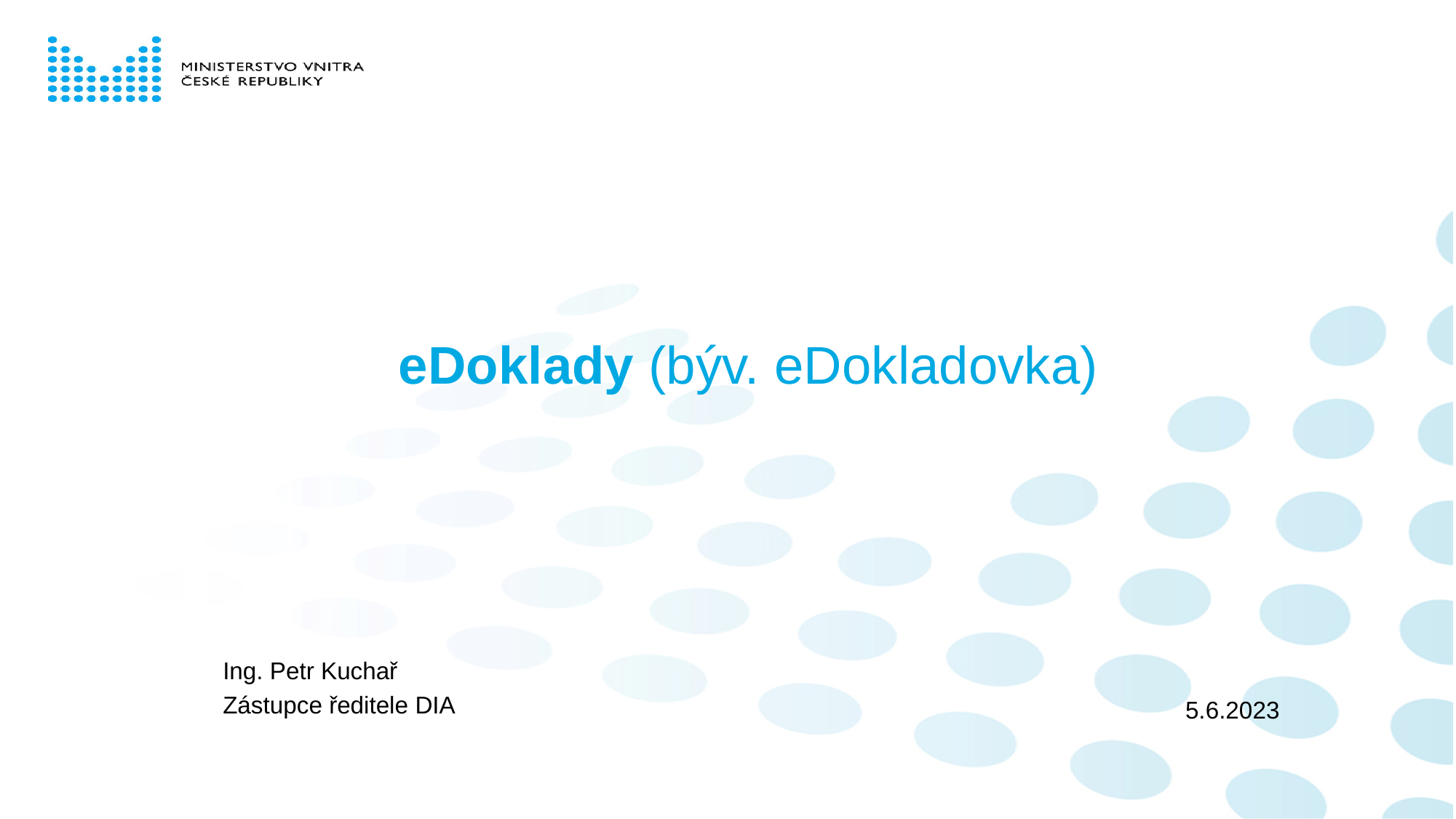

# eDoklady (býv. eDokladovka)

Ing. Petr Kuchař
Zástupce ředitele DIA
5.6.2023